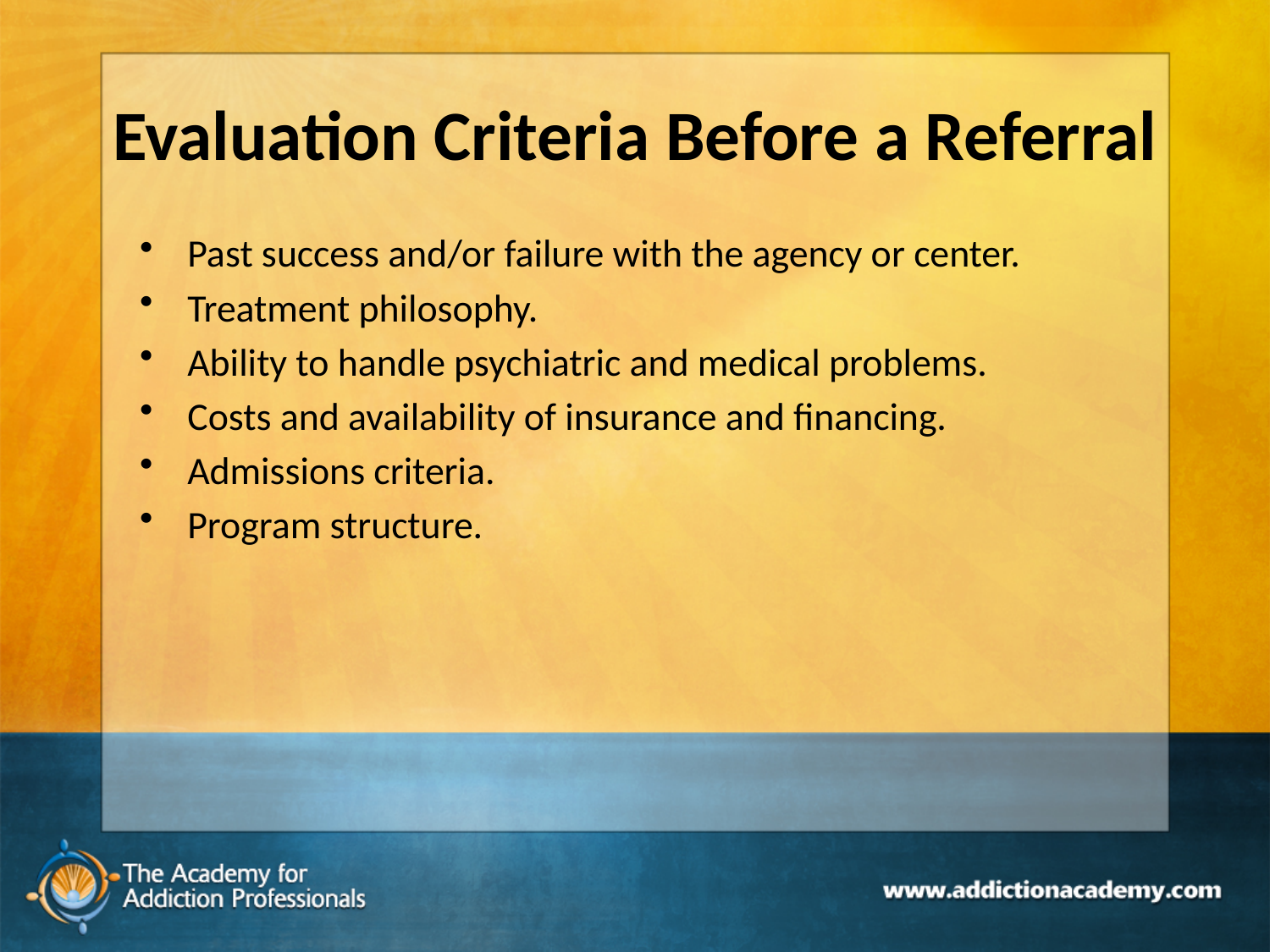

# Evaluation Criteria Before a Referral
Past success and/or failure with the agency or center.
Treatment philosophy.
Ability to handle psychiatric and medical problems.
Costs and availability of insurance and financing.
Admissions criteria.
Program structure.